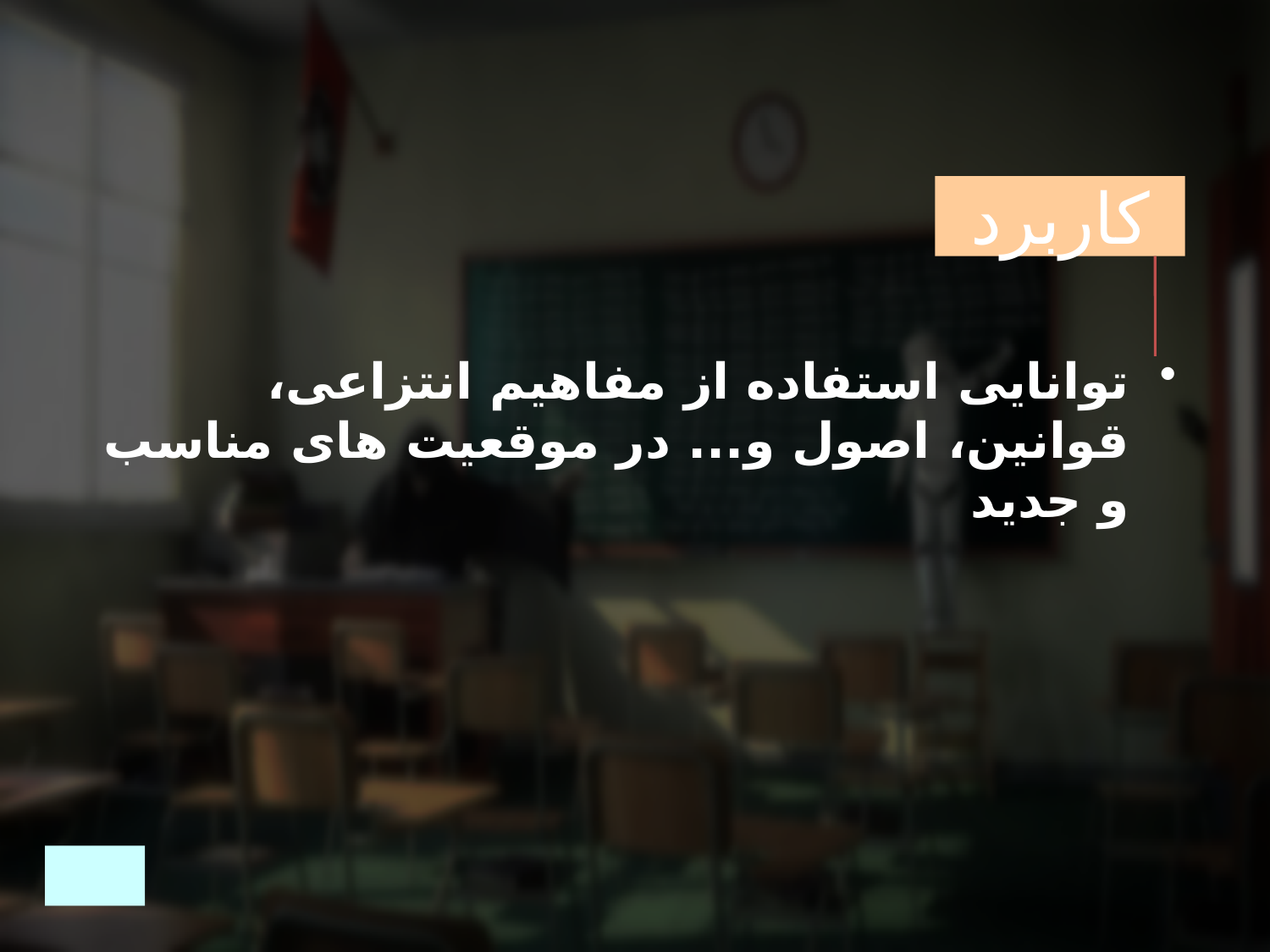

کاربرد

توانایی استفاده از مفاهیم انتزاعی، قوانین، اصول و... در موقعیت های مناسب و جدید